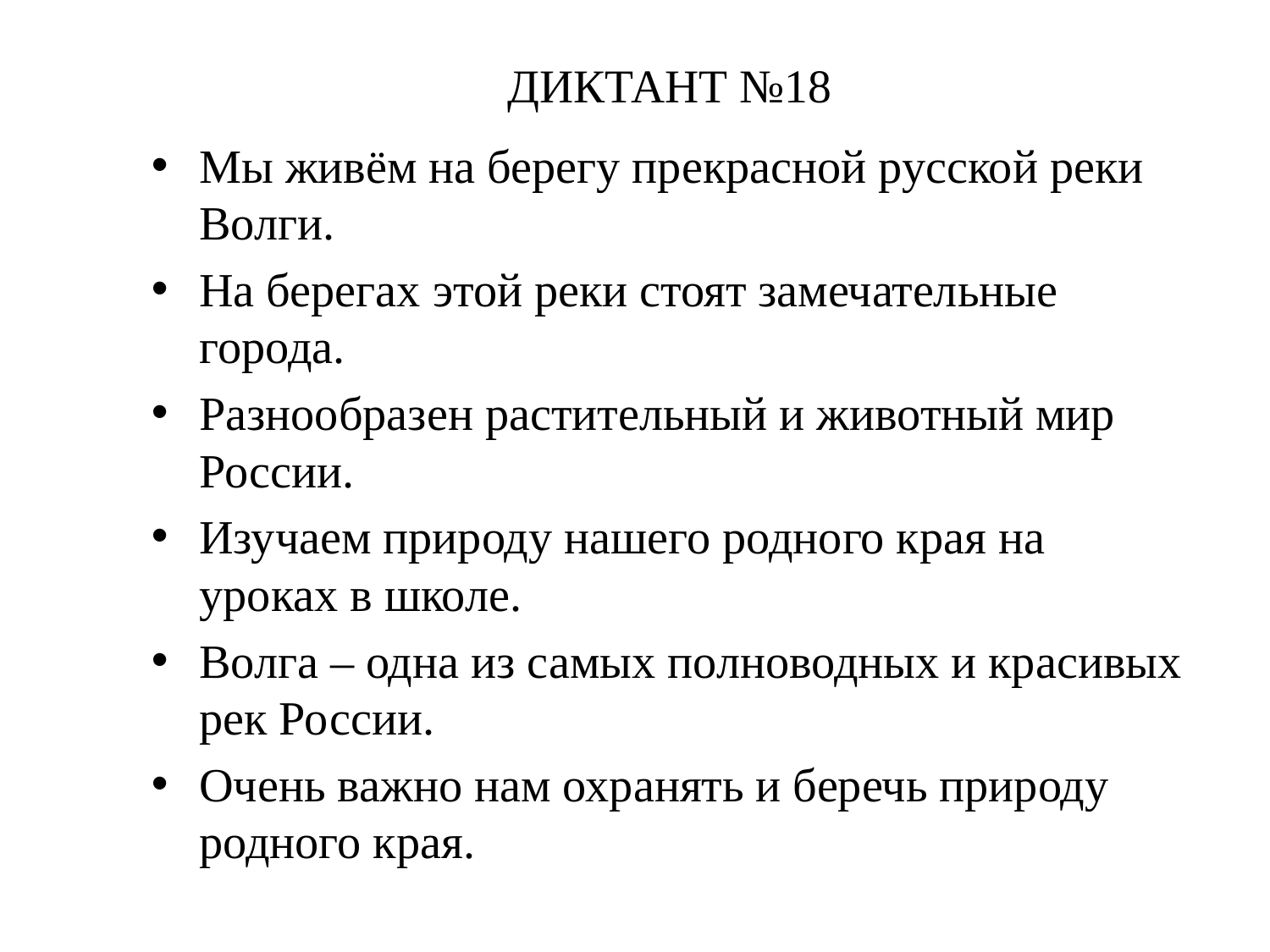

# ДИКТАНТ №18
Мы живём на берегу прекрасной русской реки Волги.
На берегах этой реки стоят замечательные города.
Разнообразен растительный и животный мир России.
Изучаем природу нашего родного края на уроках в школе.
Волга – одна из самых полноводных и красивых рек России.
Очень важно нам охранять и беречь природу родного края.